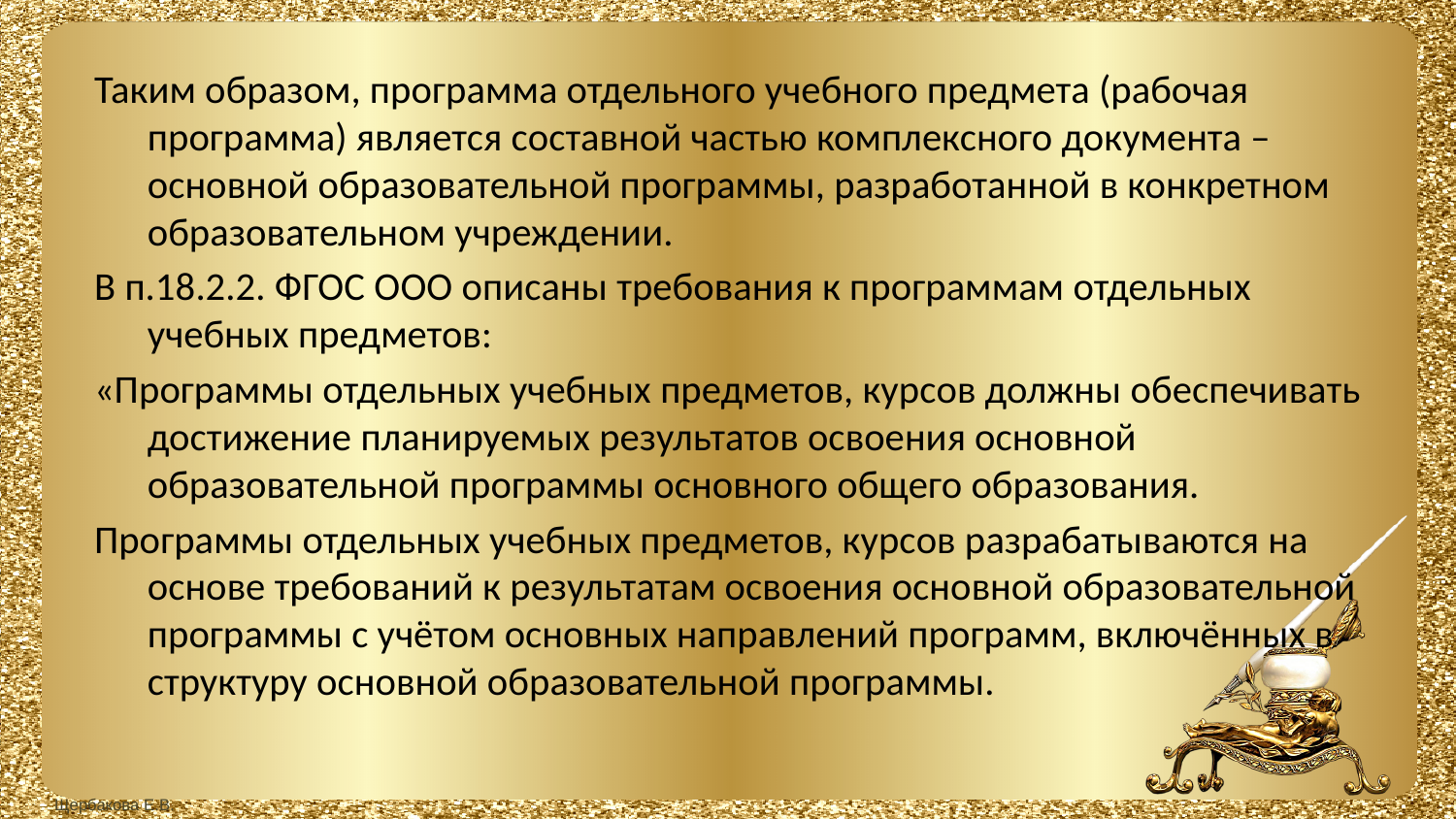

Таким образом, программа отдельного учебного предмета (рабочая программа) является составной частью комплексного документа – основной образовательной программы, разработанной в конкретном образовательном учреждении.
В п.18.2.2. ФГОС ООО описаны требования к программам отдельных учебных предметов:
«Программы отдельных учебных предметов, курсов должны обеспечивать достижение планируемых результатов освоения основной образовательной программы основного общего образования.
Программы отдельных учебных предметов, курсов разрабатываются на основе требований к результатам освоения основной образовательной программы с учётом основных направлений программ, включённых в структуру основной образовательной программы.